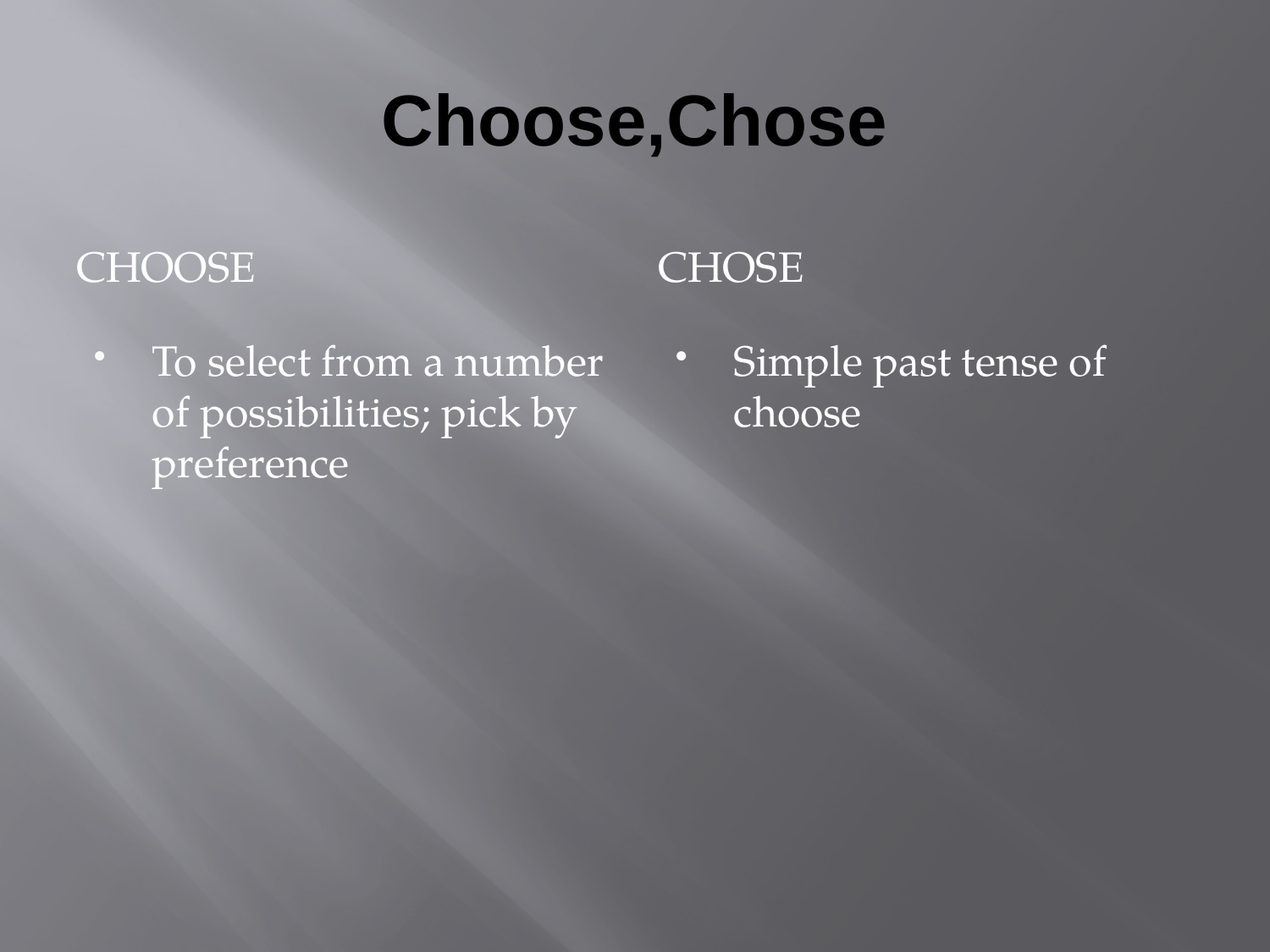

# Choose,Chose
Choose
chose
To select from a number of possibilities; pick by preference

Simple past tense of choose